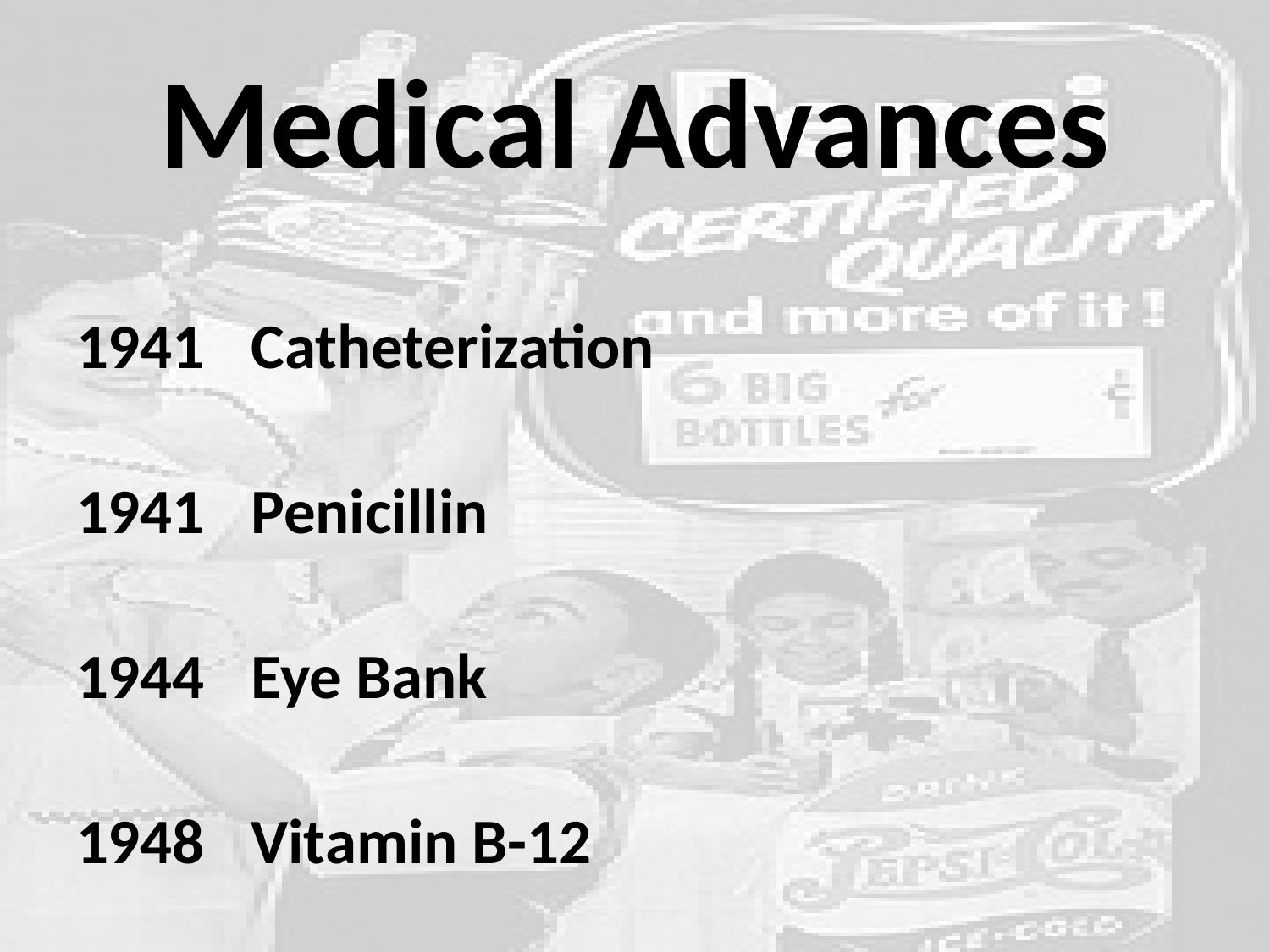

# Medical Advances
1941	Catheterization
1941	Penicillin
1944	Eye Bank
1948	Vitamin B-12